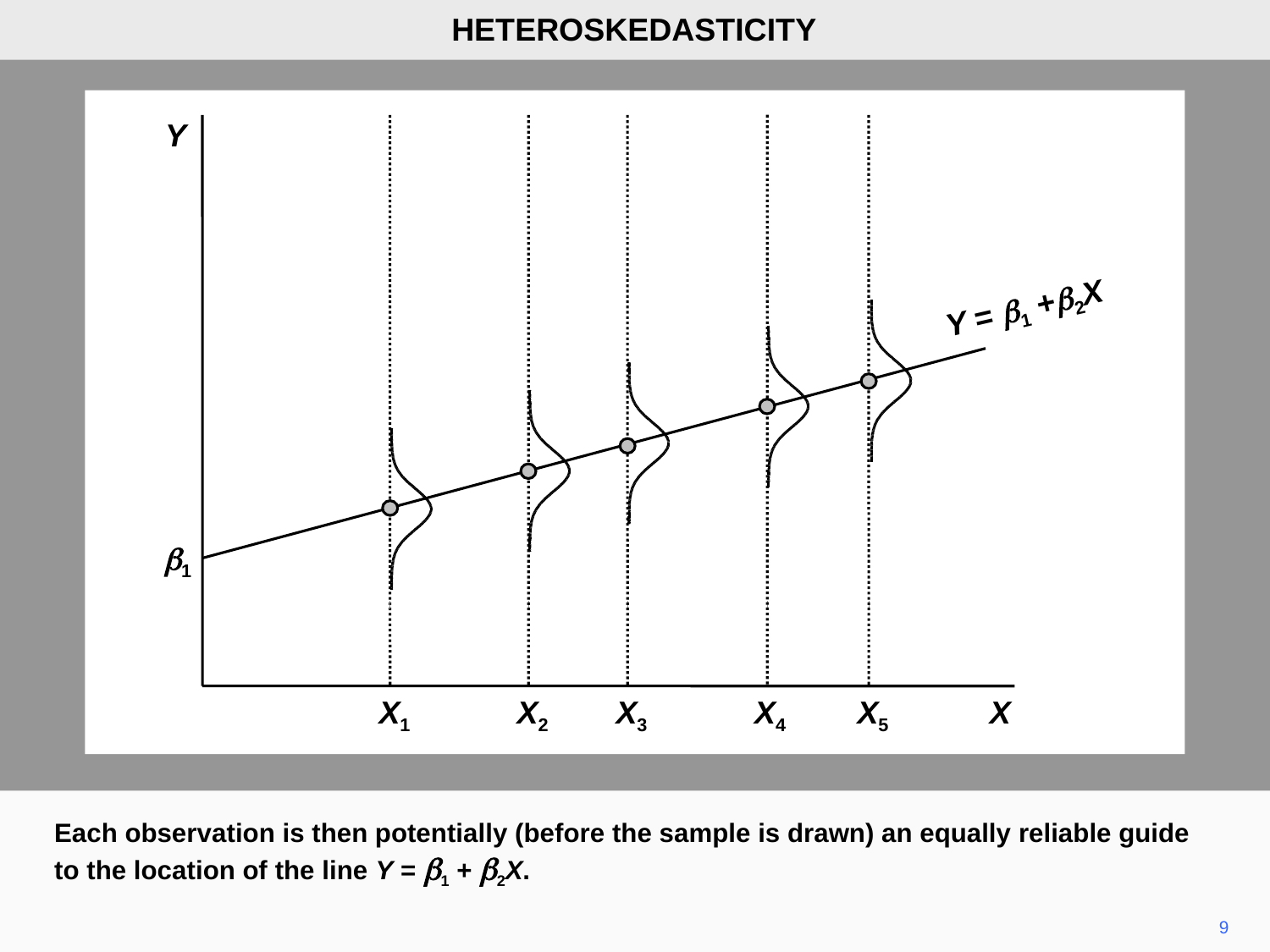

HETEROSKEDASTICITY

Y

Y = β1 +β2X

β1

X1
X2
X3
X4
X5
X

Each observation is then potentially (before the sample is drawn) an equally reliable guide to the location of the line Y = β1 + β2X.
9